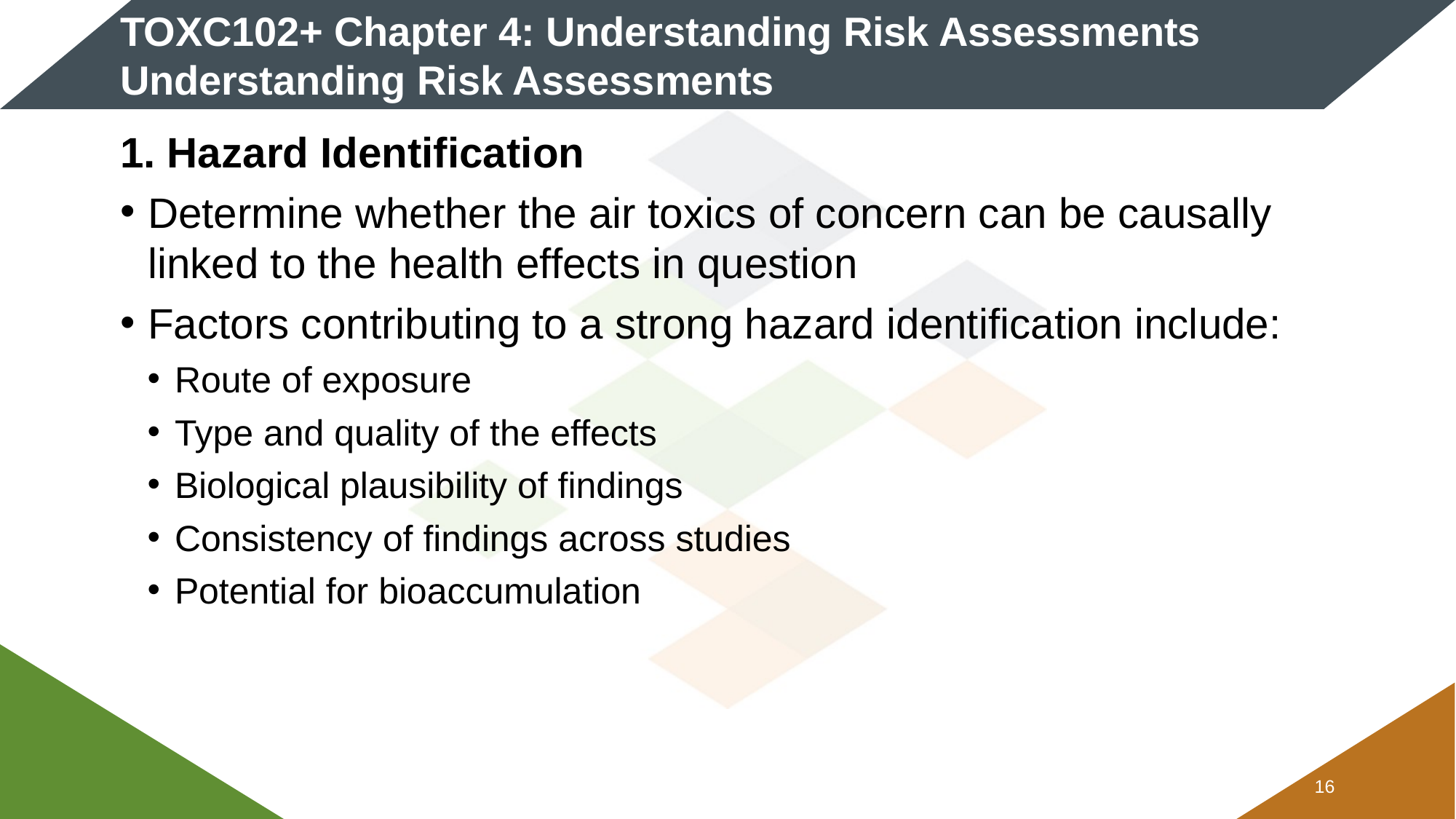

# TOXC102+ Chapter 4: Understanding Risk Assessments Understanding Risk Assessments
1. Hazard Identification
Determine whether the air toxics of concern can be causally linked to the health effects in question
Factors contributing to a strong hazard identification include:
Route of exposure
Type and quality of the effects
Biological plausibility of findings
Consistency of findings across studies
Potential for bioaccumulation
16